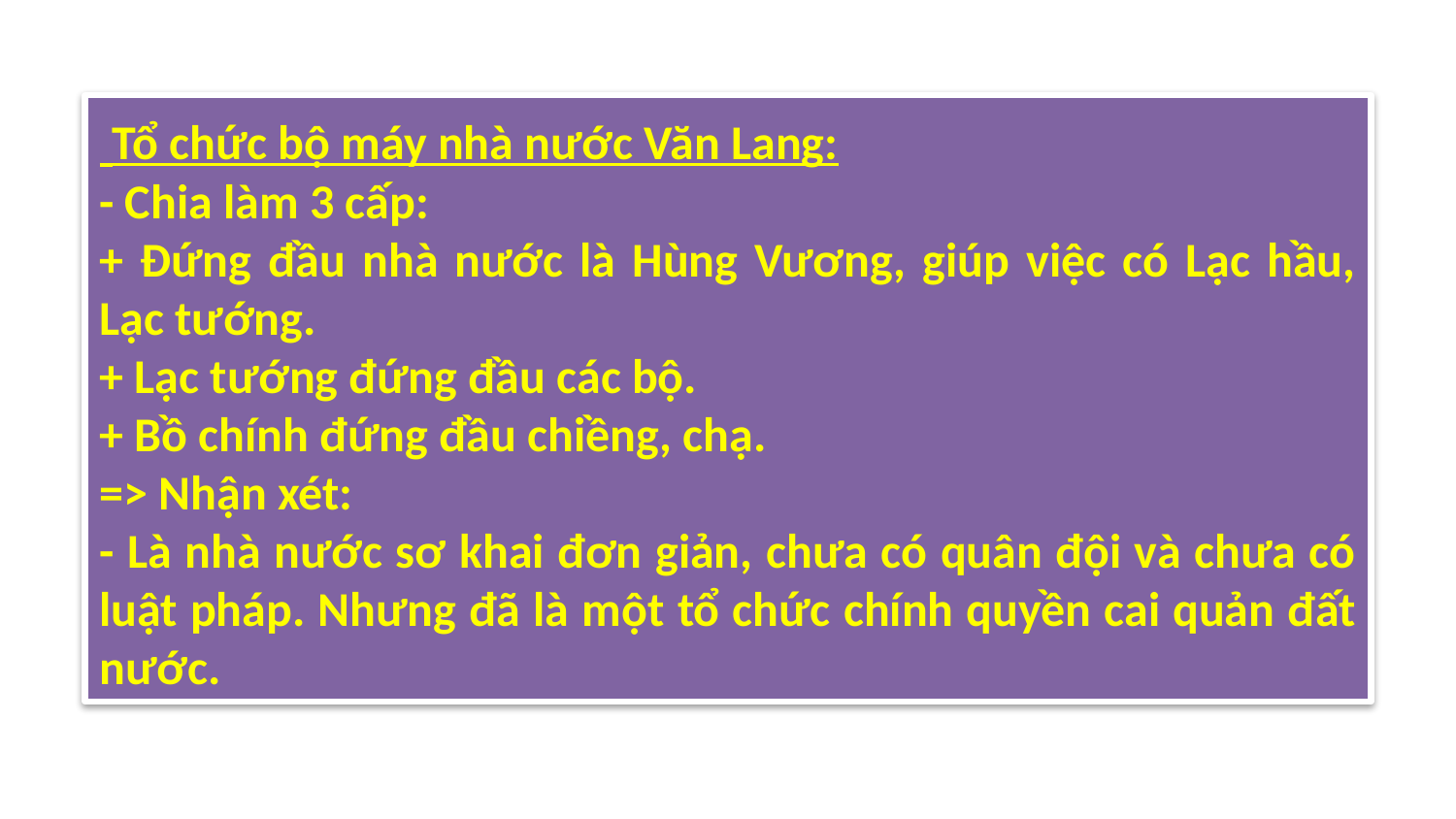

Tổ chức bộ máy nhà nước Văn Lang:
- Chia làm 3 cấp:
+ Đứng đầu nhà nước là Hùng Vương, giúp việc có Lạc hầu, Lạc tướng.
+ Lạc tướng đứng đầu các bộ.
+ Bồ chính đứng đầu chiềng, chạ.
=> Nhận xét:
- Là nhà nước sơ khai đơn giản, chưa có quân đội và chưa có luật pháp. Nhưng đã là một tổ chức chính quyền cai quản đất nước.